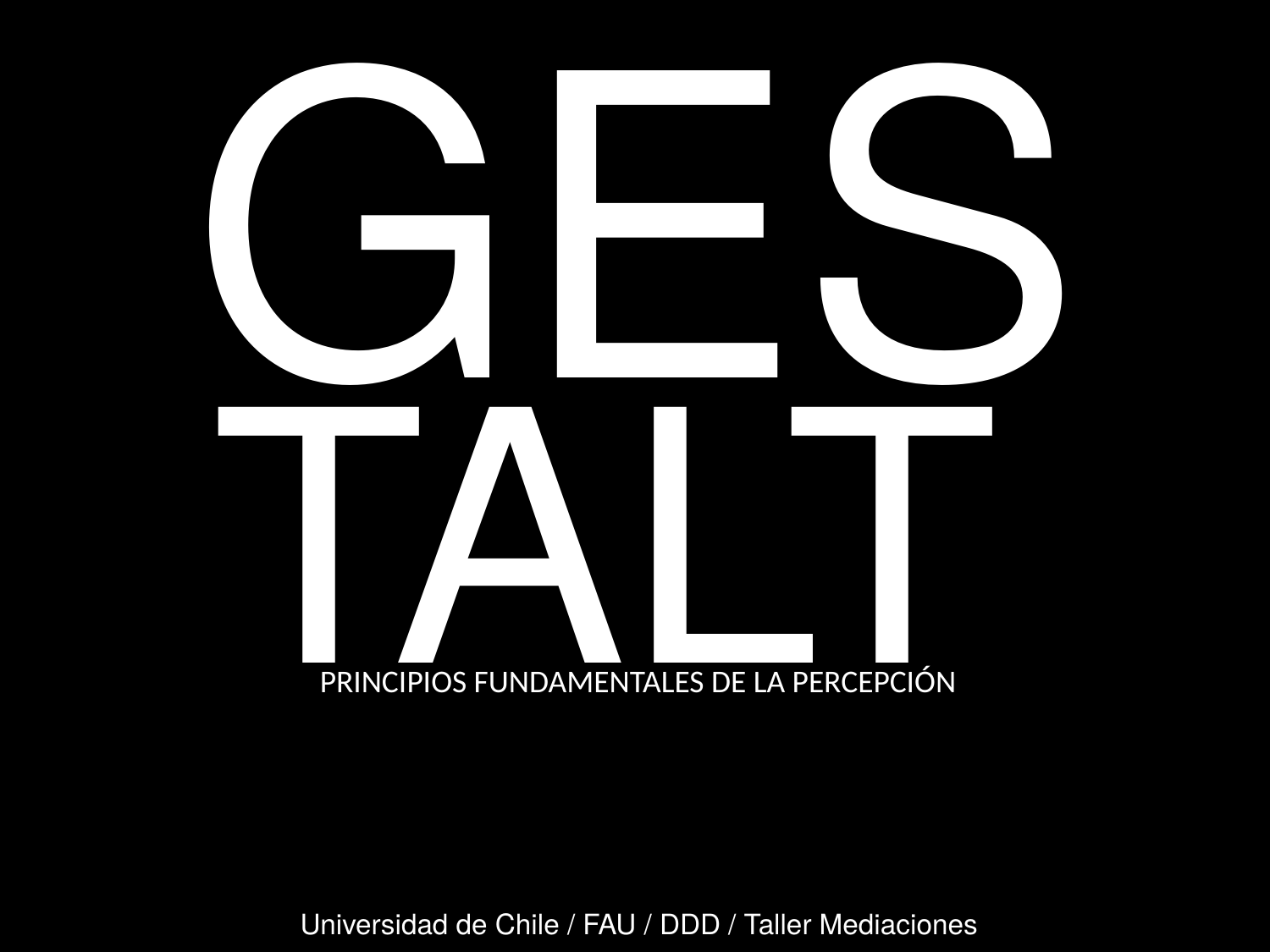

GES
TALT
PRINCIPIOS FUNDAMENTALES DE LA PERCEPCIÓN
Universidad de Chile / FAU / DDD / Taller Mediaciones